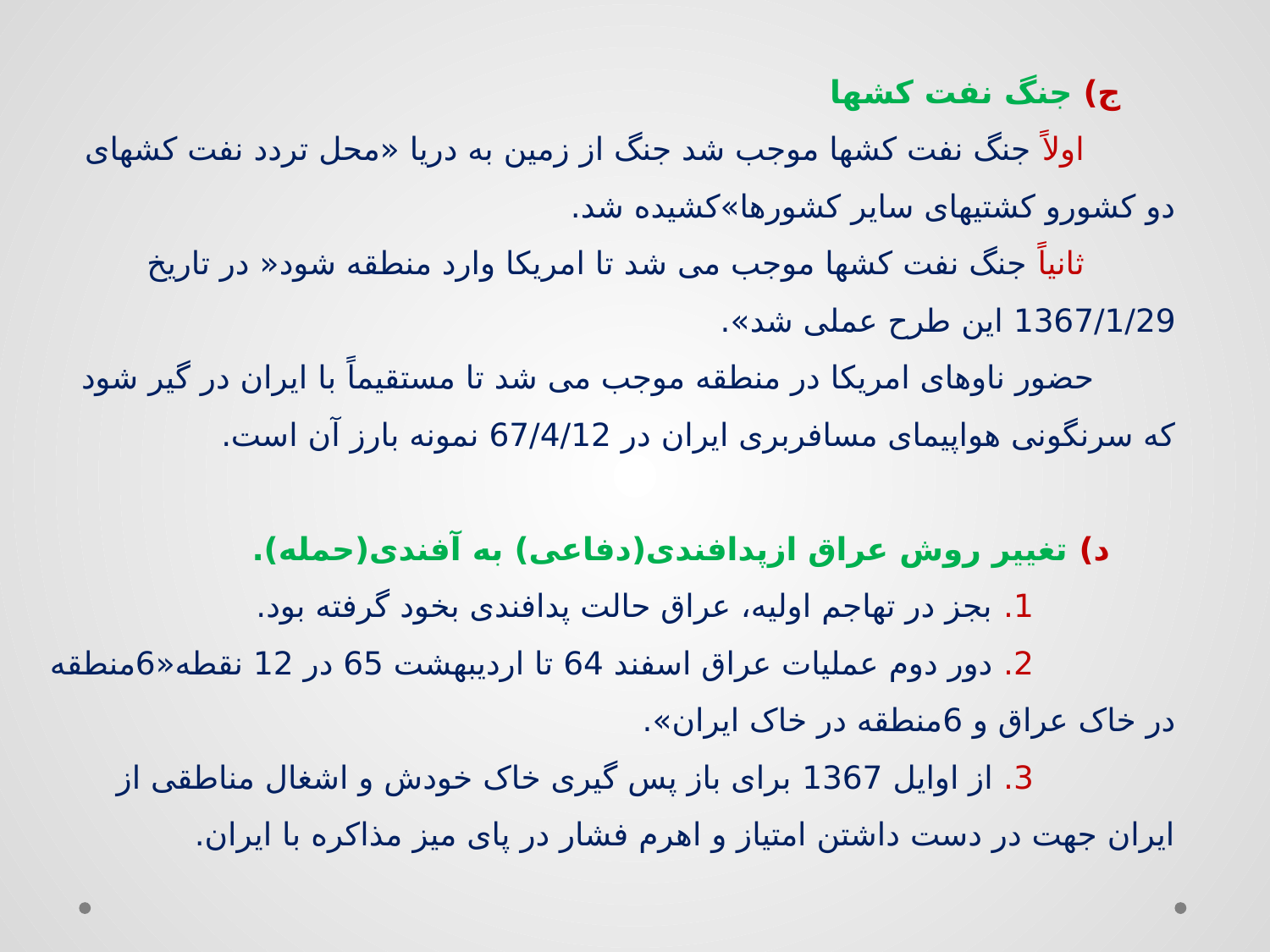

# ج) جنگ نفت کشها اولاً جنگ نفت کشها موجب شد جنگ از زمین به دریا «محل تردد نفت کشهای دو کشورو کشتیهای سایر کشورها»کشیده شد. ثانیاً جنگ نفت کشها موجب می شد تا امریکا وارد منطقه شود« در تاریخ 1367/1/29 این طرح عملی شد». حضور ناوهای امریکا در منطقه موجب می شد تا مستقیماً با ایران در گیر شود که سرنگونی هواپیمای مسافربری ایران در 67/4/12 نمونه بارز آن است. د) تغییر روش عراق ازپدافندی(دفاعی) به آفندی(حمله). 1. بجز در تهاجم اولیه، عراق حالت پدافندی بخود گرفته بود. 2. دور دوم عملیات عراق اسفند 64 تا اردیبهشت 65 در 12 نقطه«6منطقه در خاک عراق و 6منطقه در خاک ایران». 3. از اوایل 1367 برای باز پس گیری خاک خودش و اشغال مناطقی از ایران جهت در دست داشتن امتیاز و اهرم فشار در پای میز مذاکره با ایران.